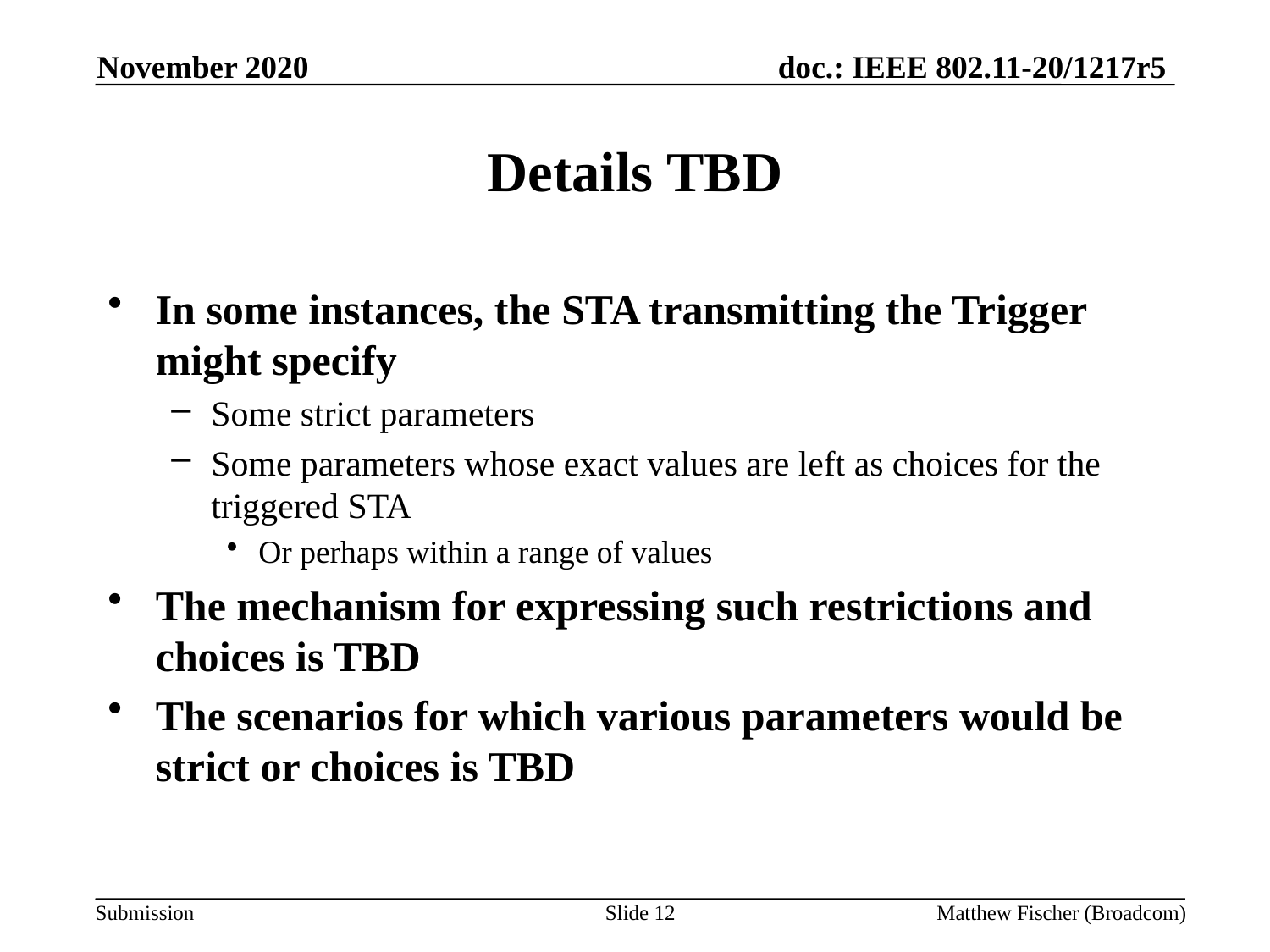

November 2020
# Details TBD
In some instances, the STA transmitting the Trigger might specify
Some strict parameters
Some parameters whose exact values are left as choices for the triggered STA
Or perhaps within a range of values
The mechanism for expressing such restrictions and choices is TBD
The scenarios for which various parameters would be strict or choices is TBD
Slide 12
Matthew Fischer (Broadcom)